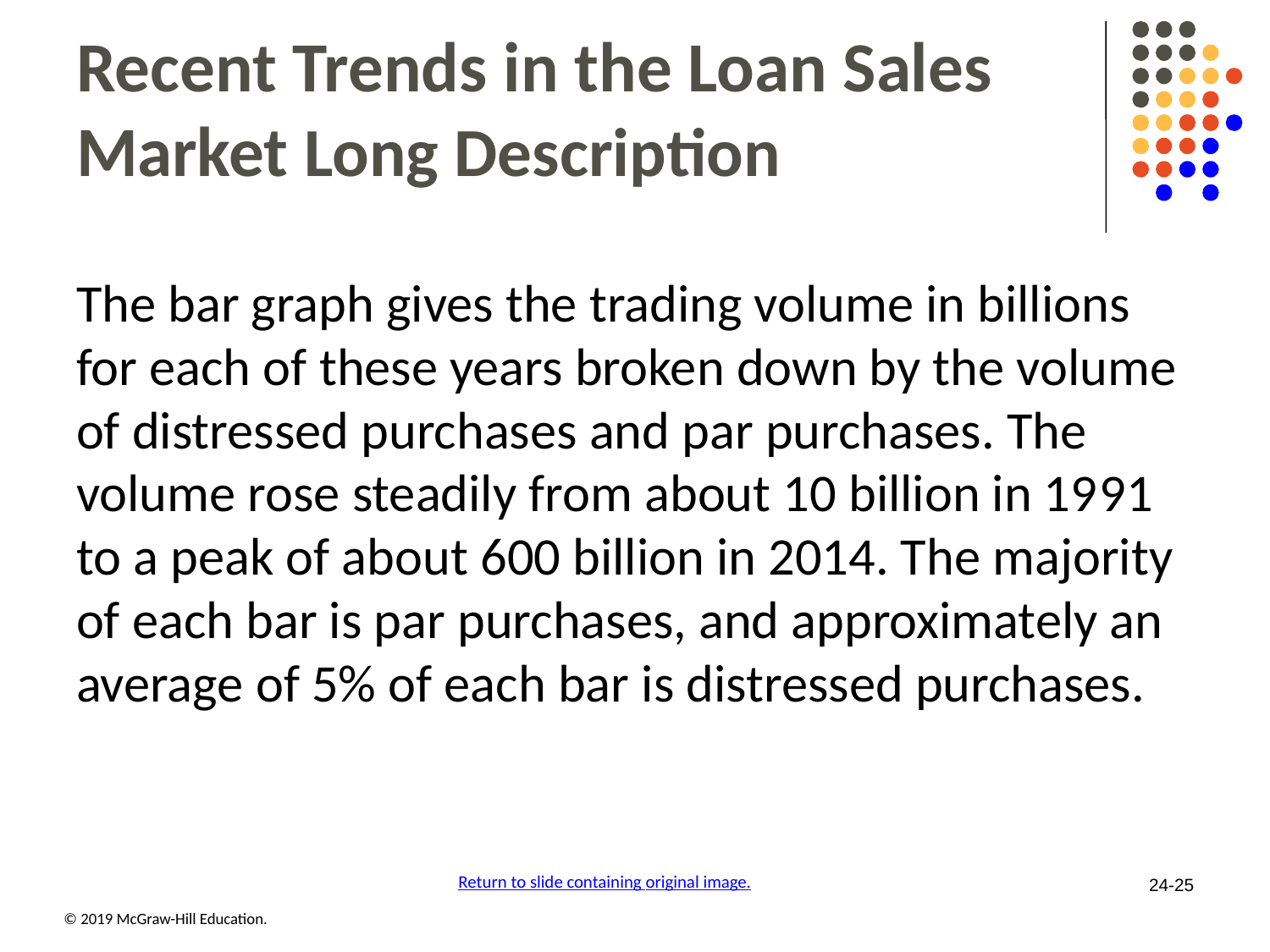

# Recent Trends in the Loan Sales Market Long Description
The bar graph gives the trading volume in billions for each of these years broken down by the volume of distressed purchases and par purchases. The volume rose steadily from about 10 billion in 19 91 to a peak of about 600 billion in 2014. The majority of each bar is par purchases, and approximately an average of 5% of each bar is distressed purchases.
Return to slide containing original image.
24-25